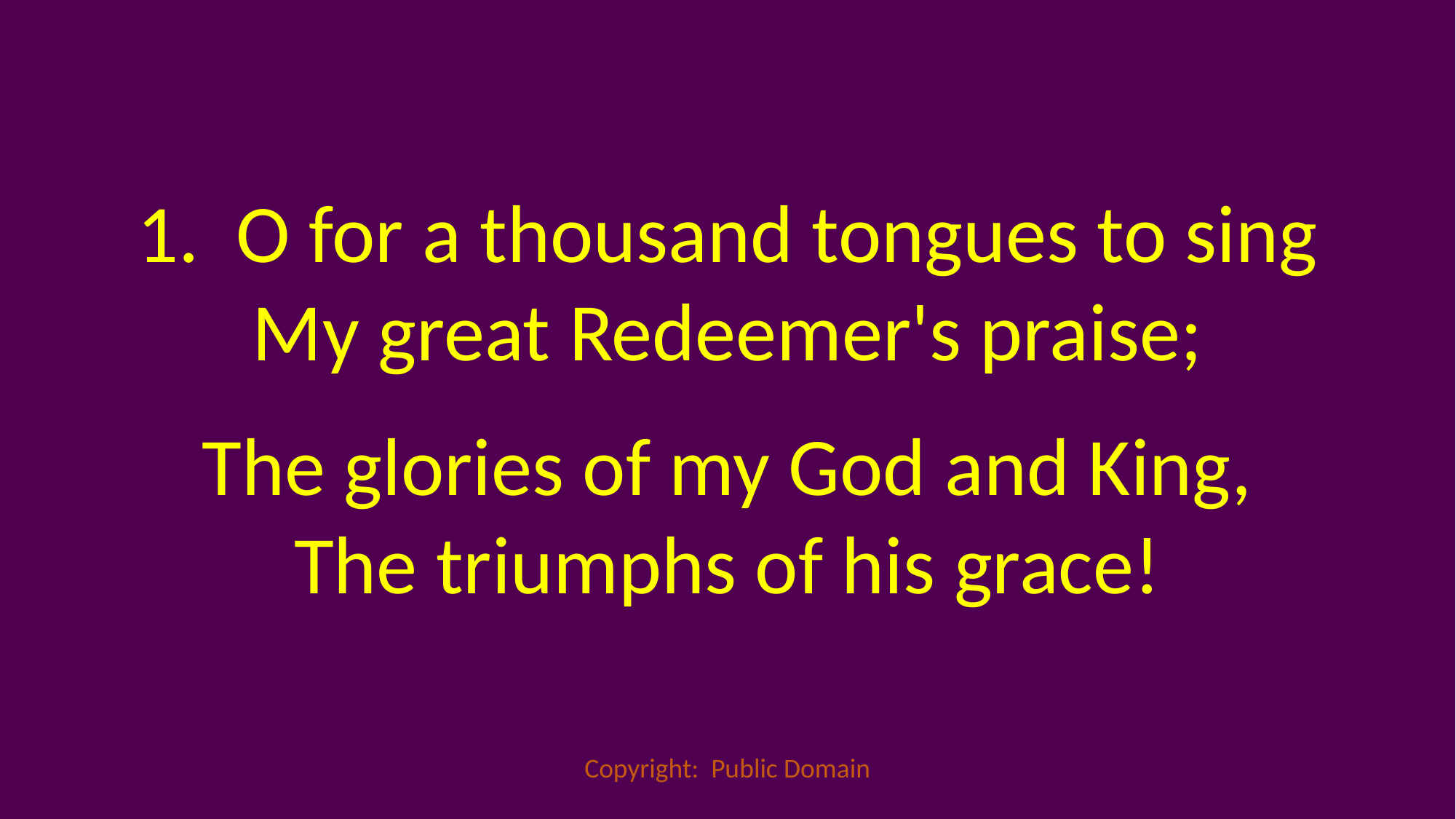

1.  O for a thousand tongues to sing
My great Redeemer's praise;
The glories of my God and King,
The triumphs of his grace!
Copyright:  Public Domain